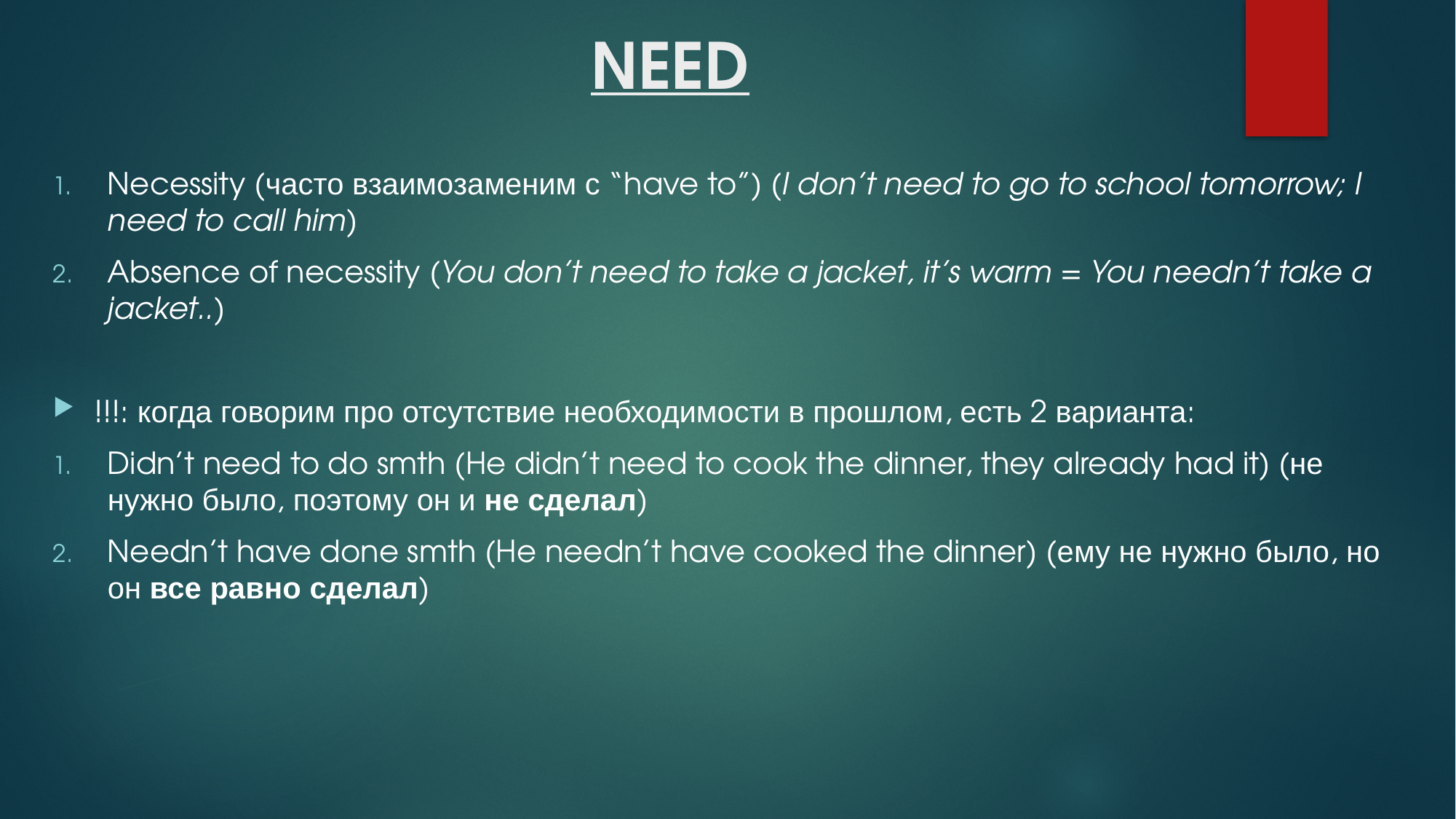

# NEED
Necessity (часто взаимозаменим с “have to”) (I don’t need to go to school tomorrow; I need to call him)
Absence of necessity (You don’t need to take a jacket, it’s warm = You needn’t take a jacket..)

!!!: когда говорим про отсутствие необходимости в прошлом, есть 2 варианта:
Didn’t need to do smth (He didn’t need to cook the dinner, they already had it) (не нужно было, поэтому он и не сделал)
Needn’t have done smth (He needn’t have cooked the dinner) (ему не нужно было, но он все равно сделал)